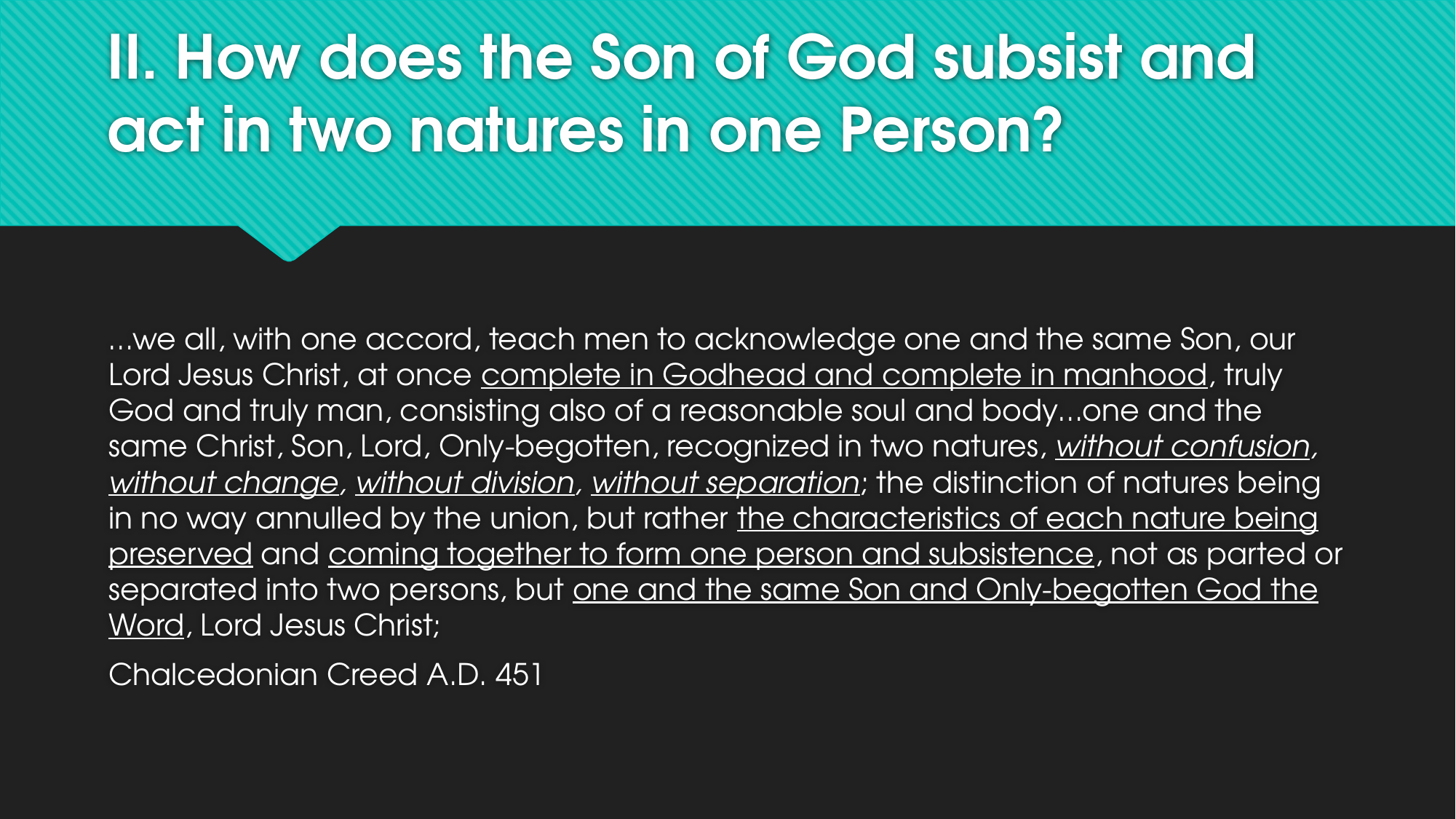

# II. How does the Son of God subsist and act in two natures in one Person?

…we all, with one accord, teach men to acknowledge one and the same Son, our Lord Jesus Christ, at once complete in Godhead and complete in manhood, truly God and truly man, consisting also of a reasonable soul and body…one and the same Christ, Son, Lord, Only-begotten, recognized in two natures, without confusion, without change, without division, without separation; the distinction of natures being in no way annulled by the union, but rather the characteristics of each nature being preserved and coming together to form one person and subsistence, not as parted or separated into two persons, but one and the same Son and Only-begotten God the Word, Lord Jesus Christ;
Chalcedonian Creed A.D. 451